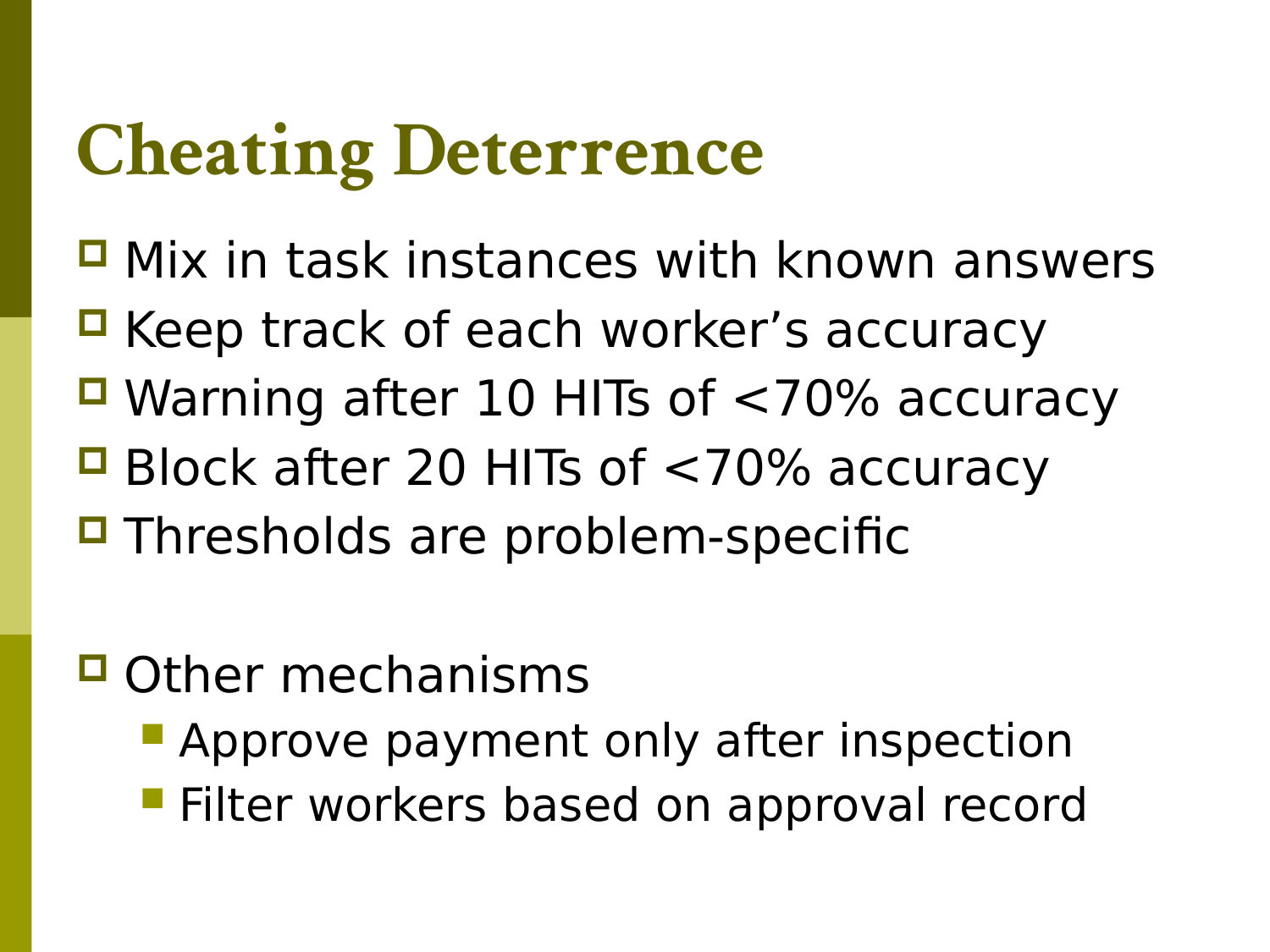

# Cheating Deterrence
Mix in task instances with known answers
Keep track of each worker’s accuracy
Warning after 10 HITs of <70% accuracy
Block after 20 HITs of <70% accuracy
Thresholds are problem-specific

Other mechanisms
Approve payment only after inspection
Filter workers based on approval record